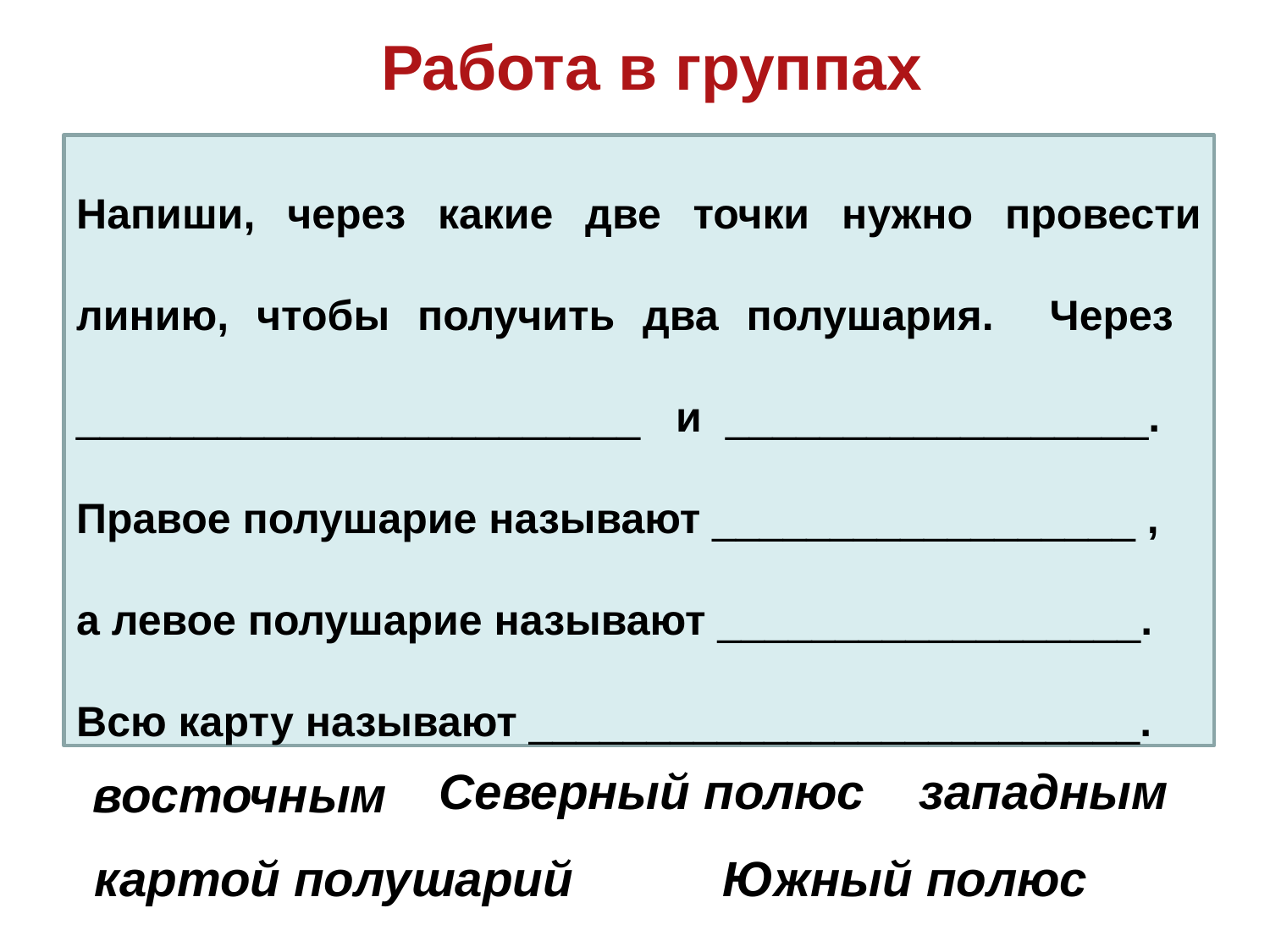

Работа в группах
Напиши, через какие две точки нужно провести линию, чтобы получить два полушария.  Через  ________________________   и  __________________.
Правое полушарие называют __________________ ,
а левое полушарие называют __________________.
Всю карту называют __________________________.
Северный полюс
западным
восточным
картой полушарий
Южный полюс